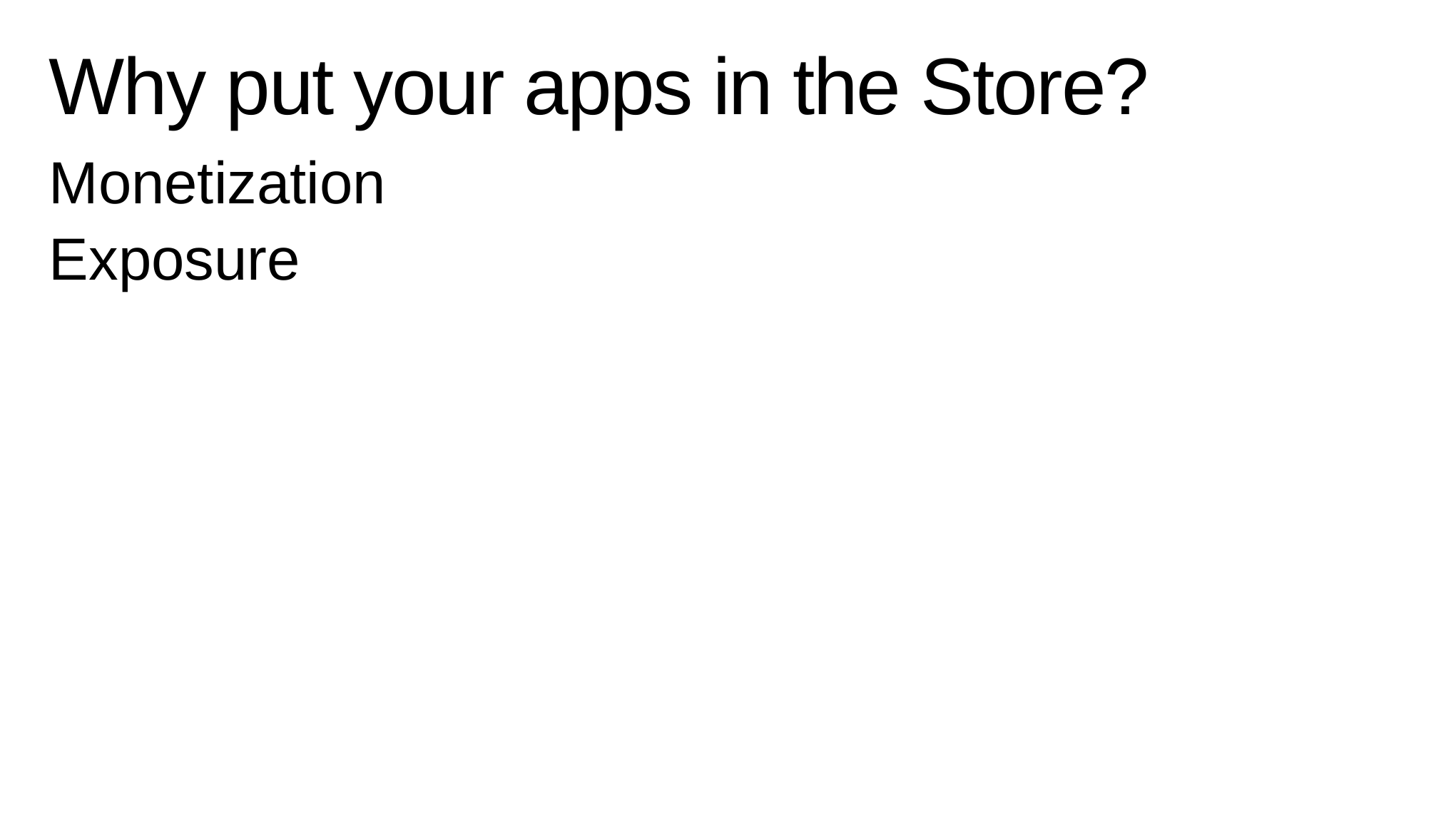

# Why put your apps in the Store?
Monetization
Exposure